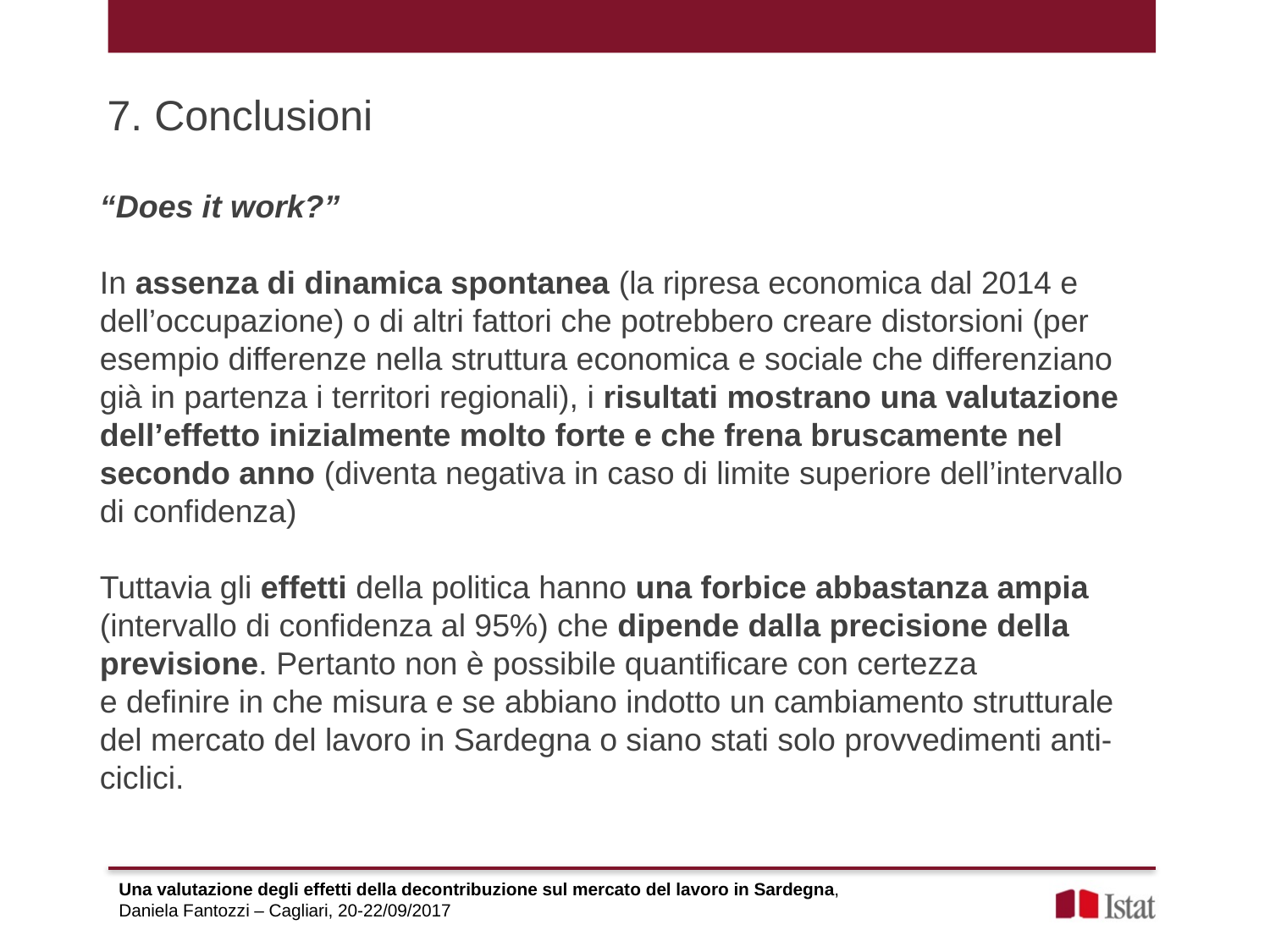

7. Conclusioni
“Does it work?”

In assenza di dinamica spontanea (la ripresa economica dal 2014 e dell’occupazione) o di altri fattori che potrebbero creare distorsioni (per esempio differenze nella struttura economica e sociale che differenziano già in partenza i territori regionali), i risultati mostrano una valutazione dell’effetto inizialmente molto forte e che frena bruscamente nel secondo anno (diventa negativa in caso di limite superiore dell’intervallo di confidenza)

Tuttavia gli effetti della politica hanno una forbice abbastanza ampia (intervallo di confidenza al 95%) che dipende dalla precisione della previsione. Pertanto non è possibile quantificare con certezza
e definire in che misura e se abbiano indotto un cambiamento strutturale del mercato del lavoro in Sardegna o siano stati solo provvedimenti anti-ciclici.

Una valutazione degli effetti della decontribuzione sul mercato del lavoro in Sardegna,
Daniela Fantozzi – Cagliari, 20-22/09/2017